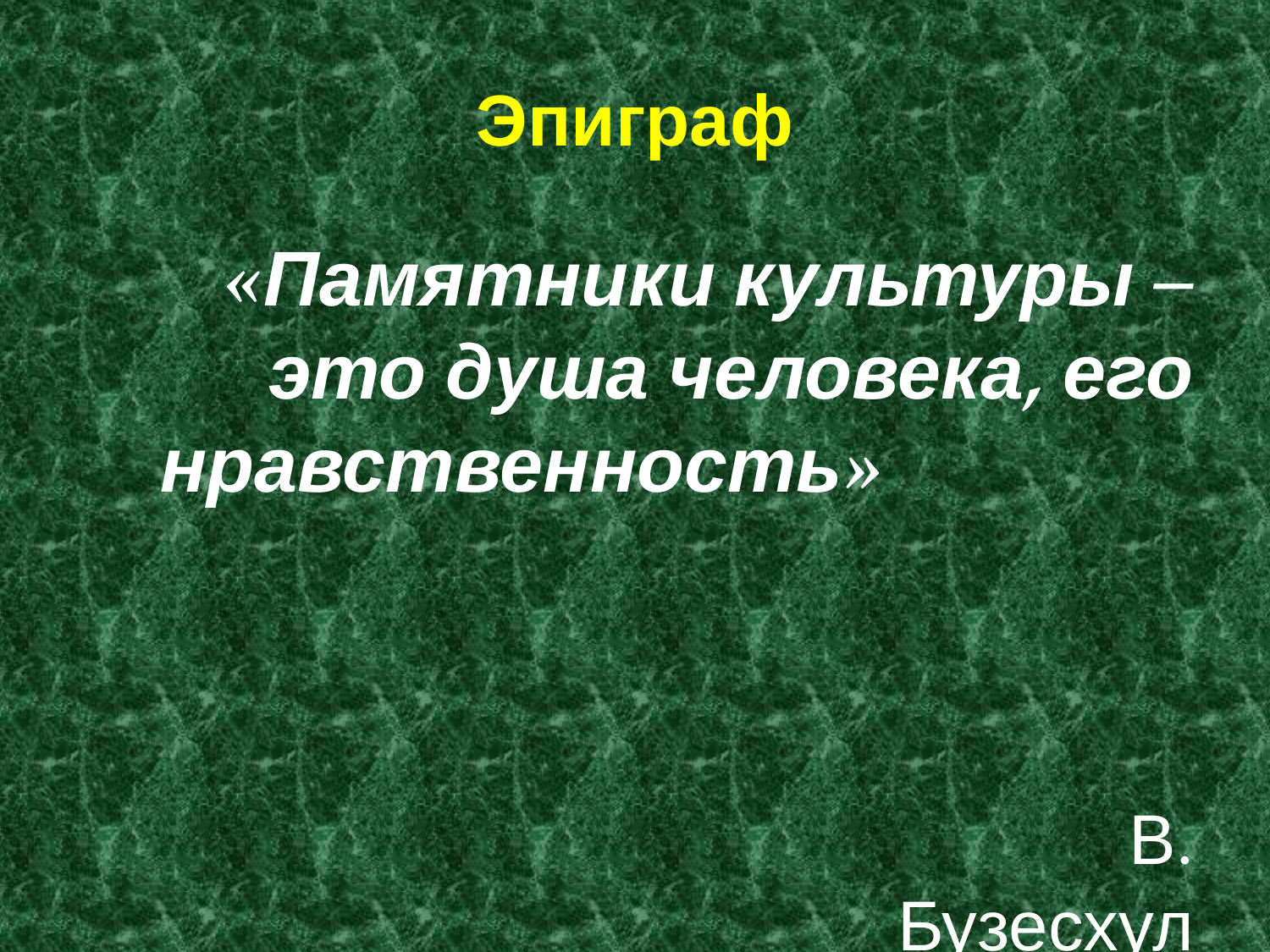

# Эпиграф
«Памятники культуры – это душа человека, его нравственность»                                                                                                                                                                                                                             В. Бузесхул